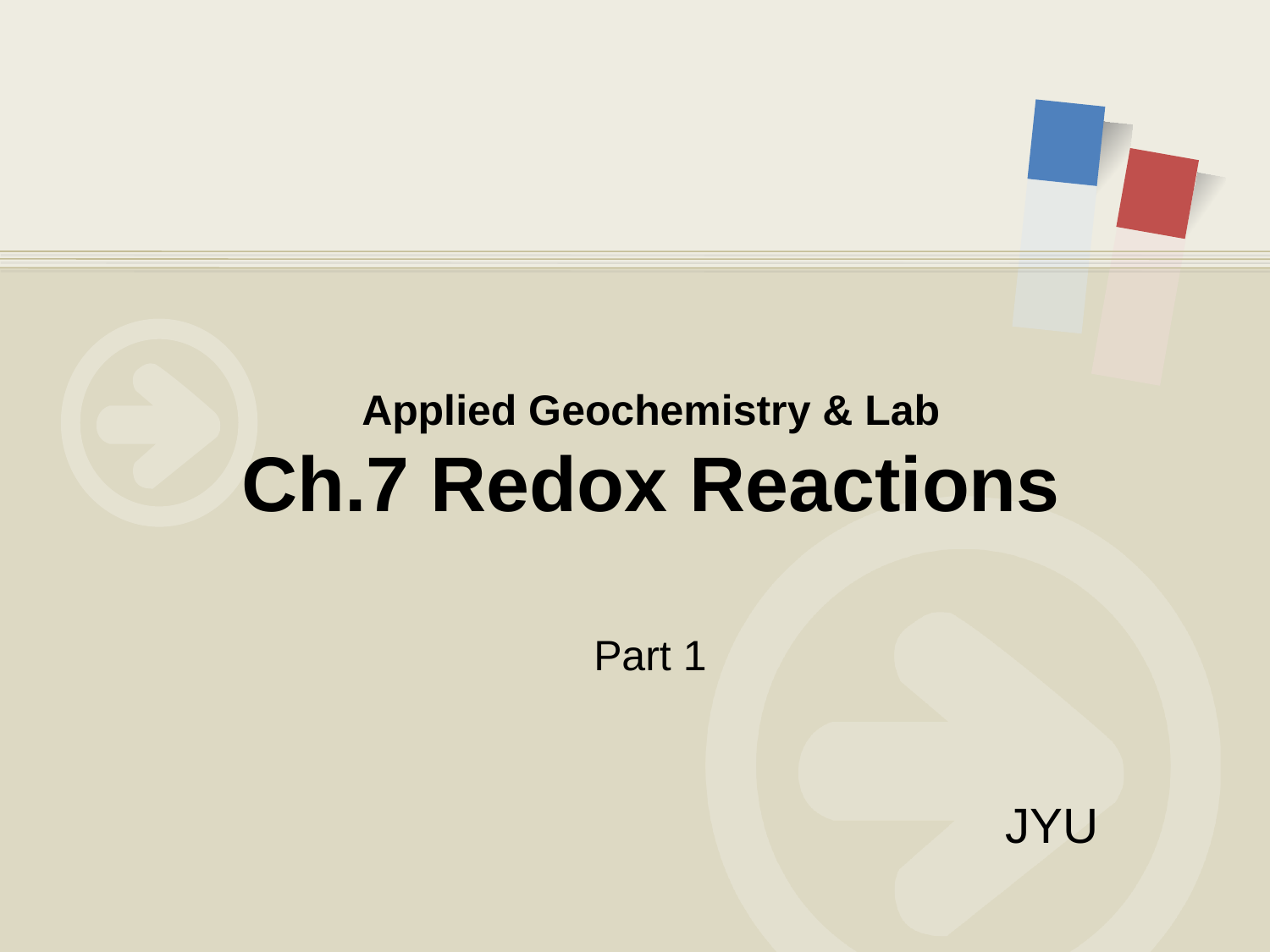

# Applied Geochemistry & Lab Ch.7 Redox Reactions
Part 1
JYU